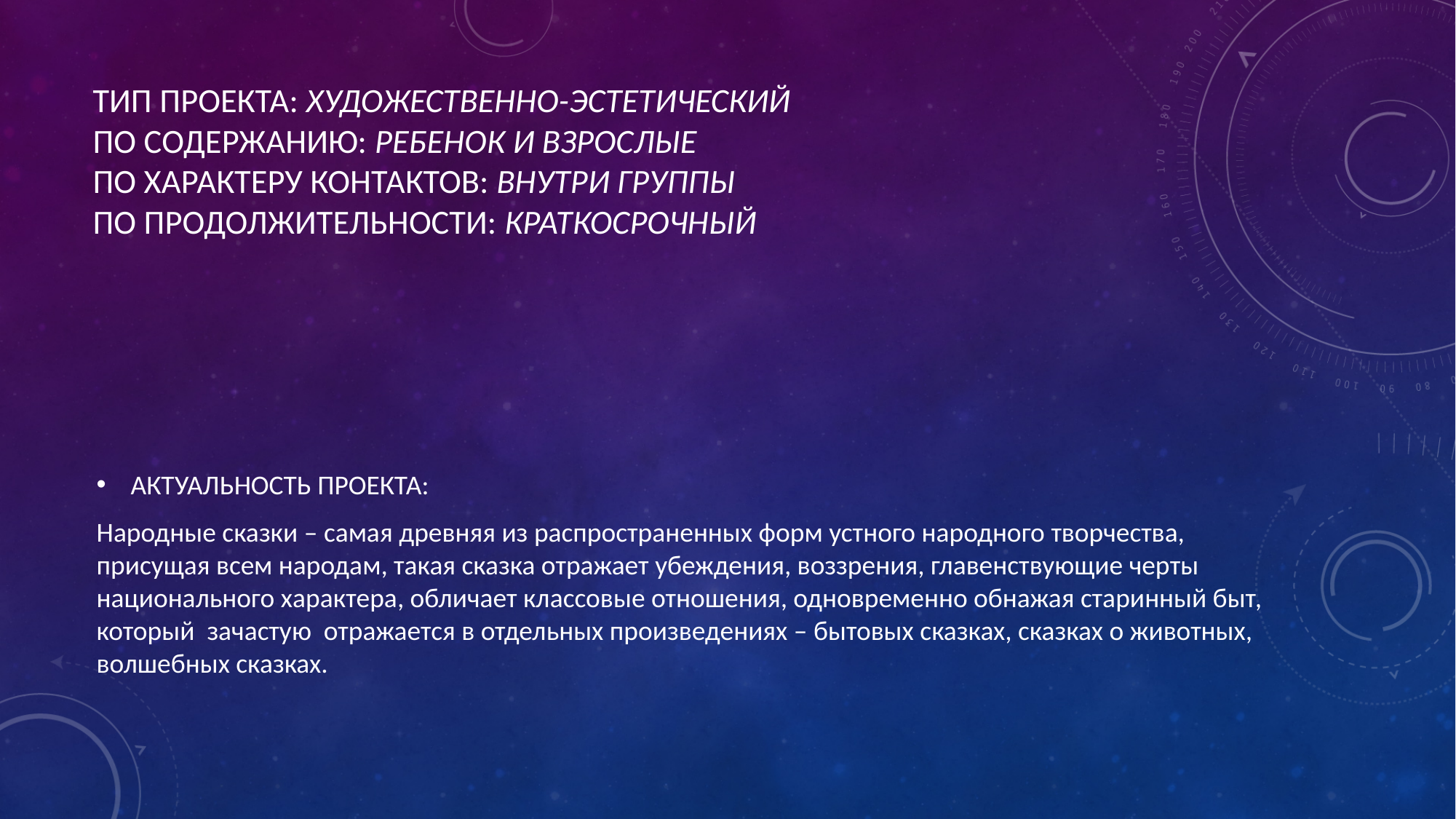

# Тип проекта: художественно-эстетический по содержанию: ребенок и взрослые по характеру контактов: внутри группы по продолжительности: краткосрочный
АКТУАЛЬНОСТЬ ПРОЕКТА:
Народные сказки – самая древняя из распространенных форм устного народного творчества, присущая всем народам, такая сказка отражает убеждения, воззрения, главенствующие черты национального характера, обличает классовые отношения, одновременно обнажая старинный быт, который  зачастую  отражается в отдельных произведениях – бытовых сказках, сказках о животных, волшебных сказках.